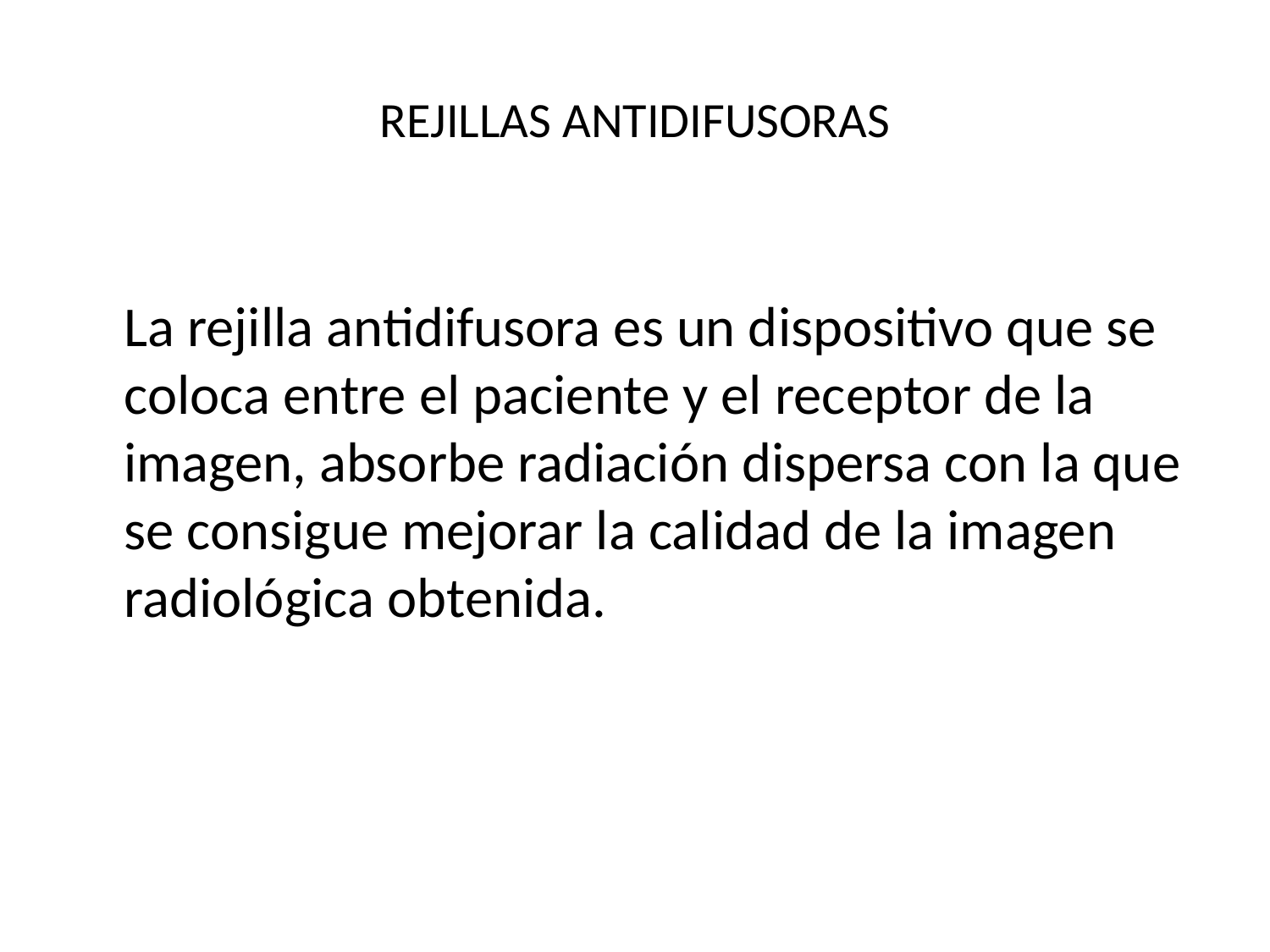

# REJILLAS ANTIDIFUSORAS
La rejilla antidifusora es un dispositivo que se coloca entre el paciente y el receptor de la imagen, absorbe radiación dispersa con la que se consigue mejorar la calidad de la imagen radiológica obtenida.